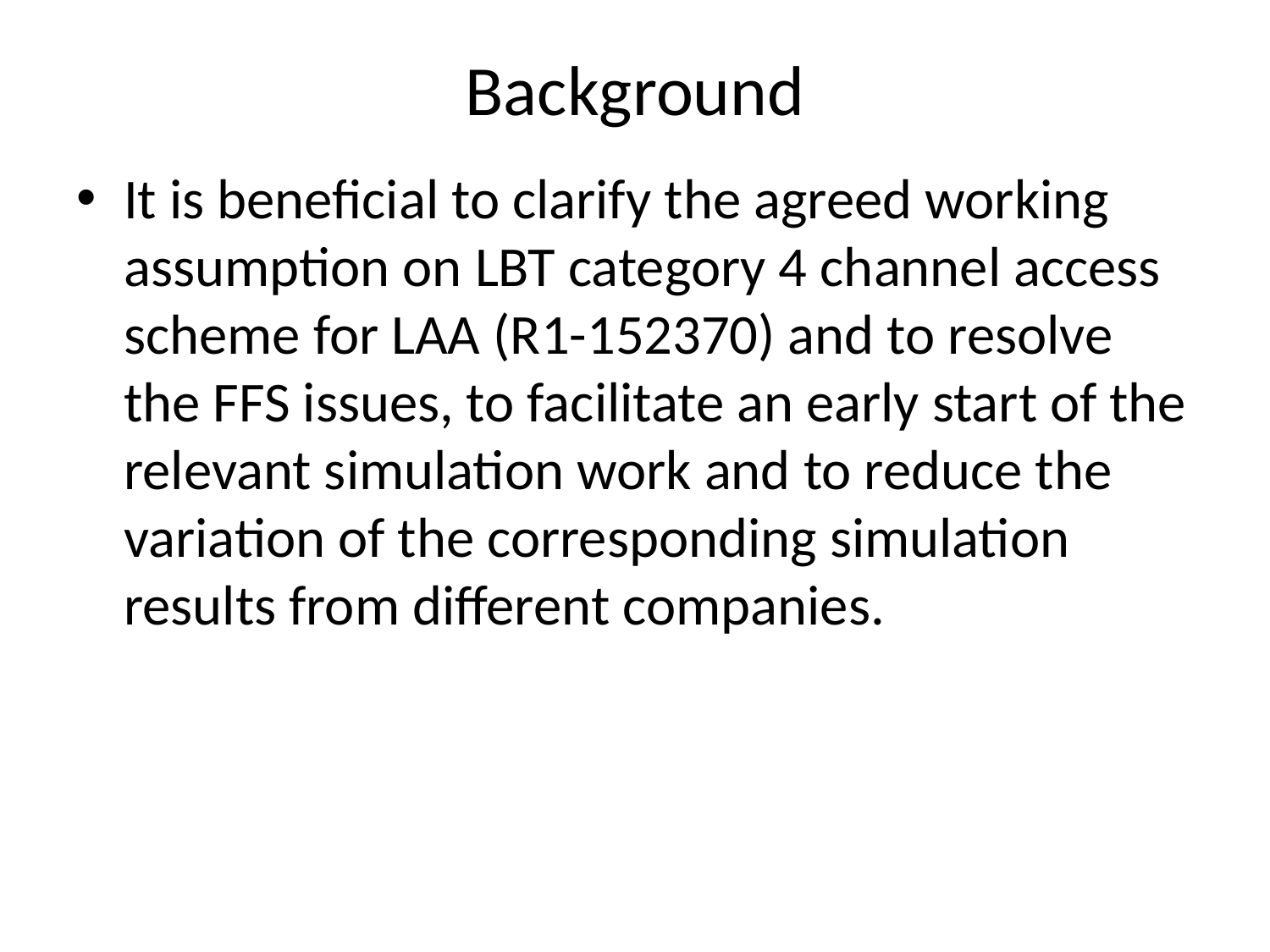

# Background
It is beneficial to clarify the agreed working assumption on LBT category 4 channel access scheme for LAA (R1-152370) and to resolve the FFS issues, to facilitate an early start of the relevant simulation work and to reduce the variation of the corresponding simulation results from different companies.